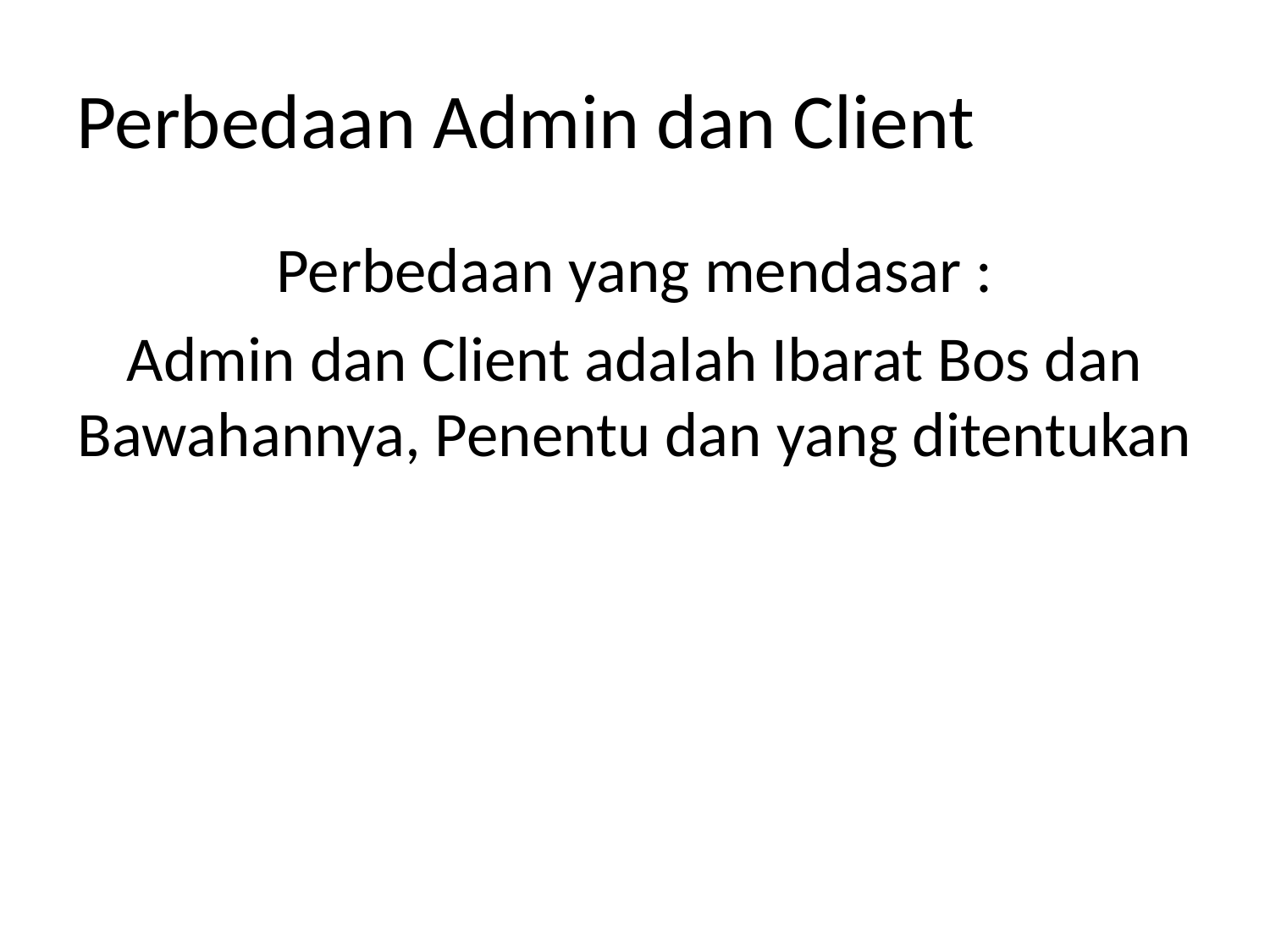

# Perbedaan Admin dan Client
Perbedaan yang mendasar :
Admin dan Client adalah Ibarat Bos dan Bawahannya, Penentu dan yang ditentukan